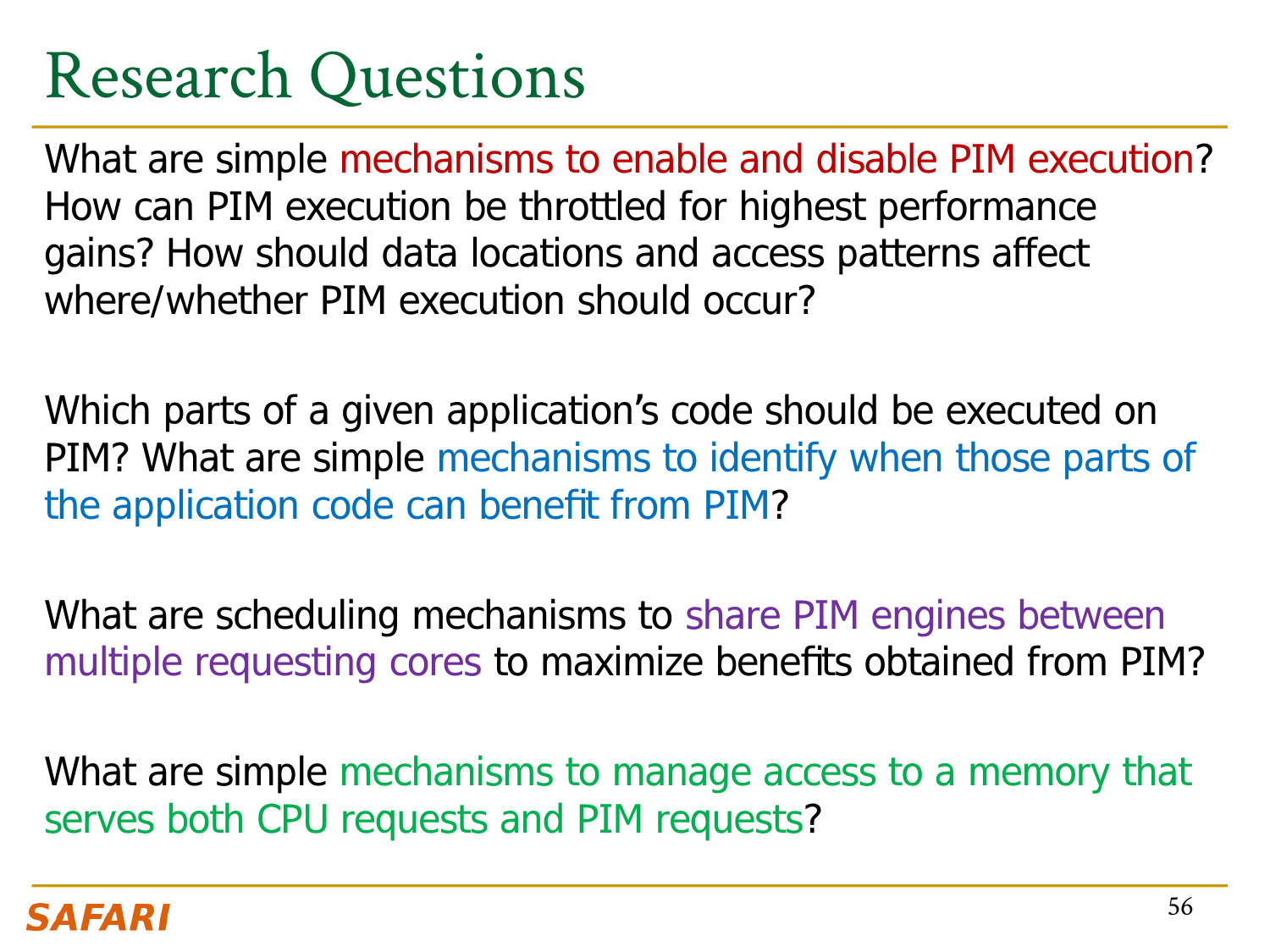

# Research Questions
What are simple mechanisms to enable and disable PIM execution? How can PIM execution be throttled for highest performance gains? How should data locations and access patterns affect where/whether PIM execution should occur?

Which parts of a given application’s code should be executed on PIM? What are simple mechanisms to identify when those parts of the application code can benefit from PIM?

What are scheduling mechanisms to share PIM engines between multiple requesting cores to maximize benefits obtained from PIM?

What are simple mechanisms to manage access to a memory that serves both CPU requests and PIM requests?
56